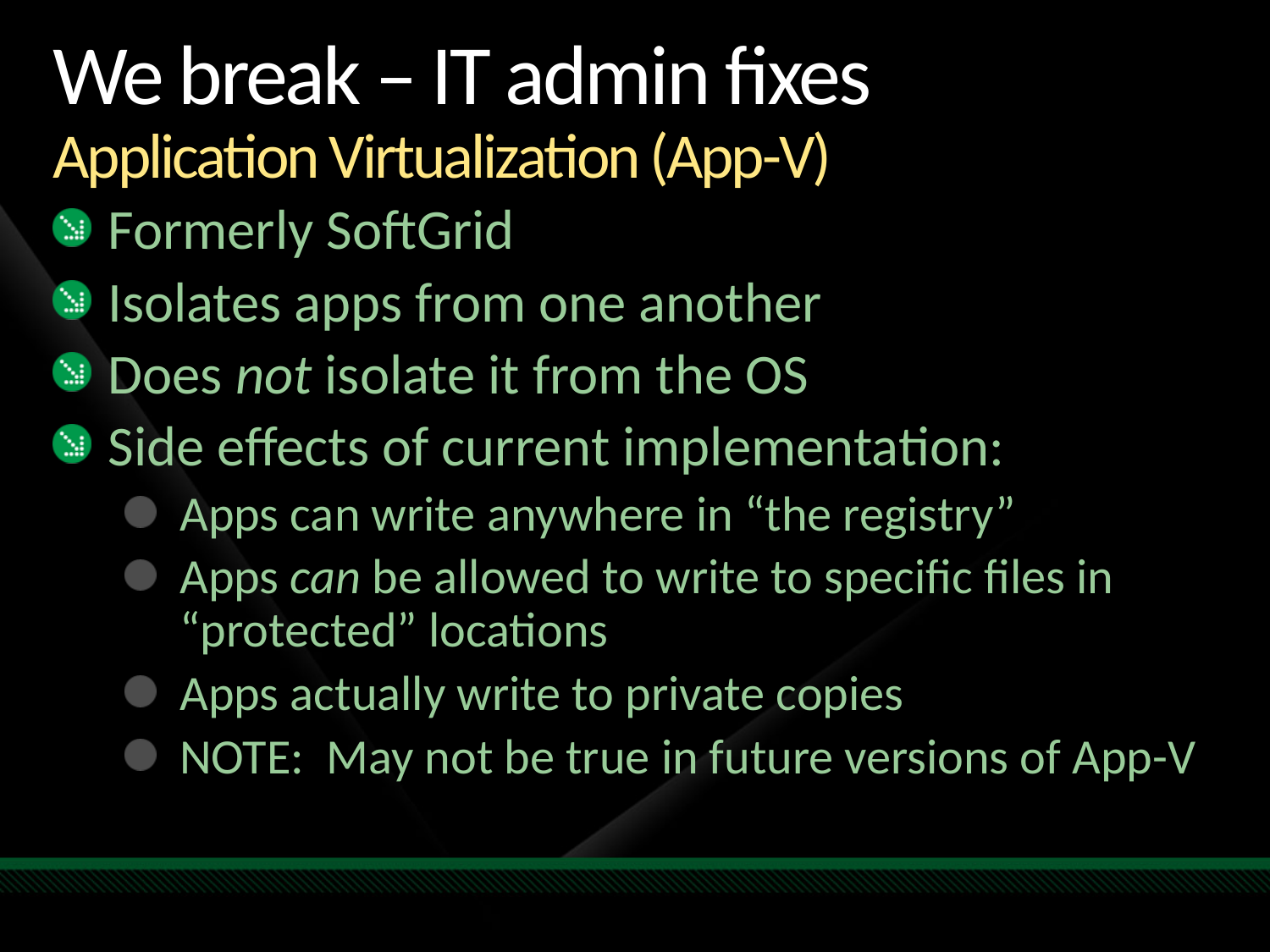

# We break – IT admin fixes Application Virtualization (App-V)
Formerly SoftGrid
Isolates apps from one another
Does not isolate it from the OS
Side effects of current implementation:
Apps can write anywhere in “the registry”
Apps can be allowed to write to specific files in “protected” locations
Apps actually write to private copies
NOTE:  May not be true in future versions of App-V